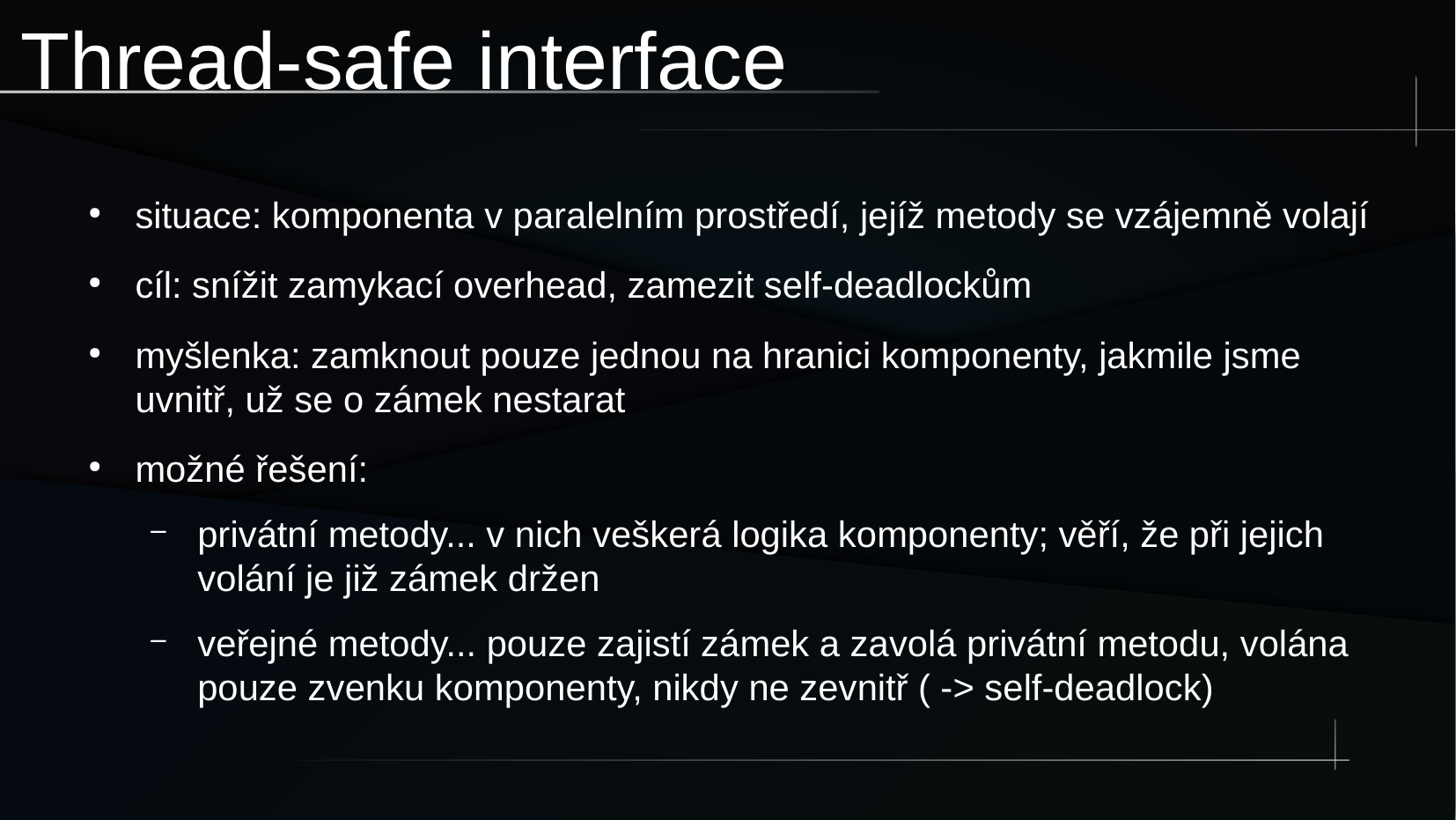

Thread-safe interface
situace: komponenta v paralelním prostředí, jejíž metody se vzájemně volají
cíl: snížit zamykací overhead, zamezit self-deadlockům
myšlenka: zamknout pouze jednou na hranici komponenty, jakmile jsme uvnitř, už se o zámek nestarat
možné řešení:
privátní metody... v nich veškerá logika komponenty; věří, že při jejich volání je již zámek držen
veřejné metody... pouze zajistí zámek a zavolá privátní metodu, volána pouze zvenku komponenty, nikdy ne zevnitř ( -> self-deadlock)